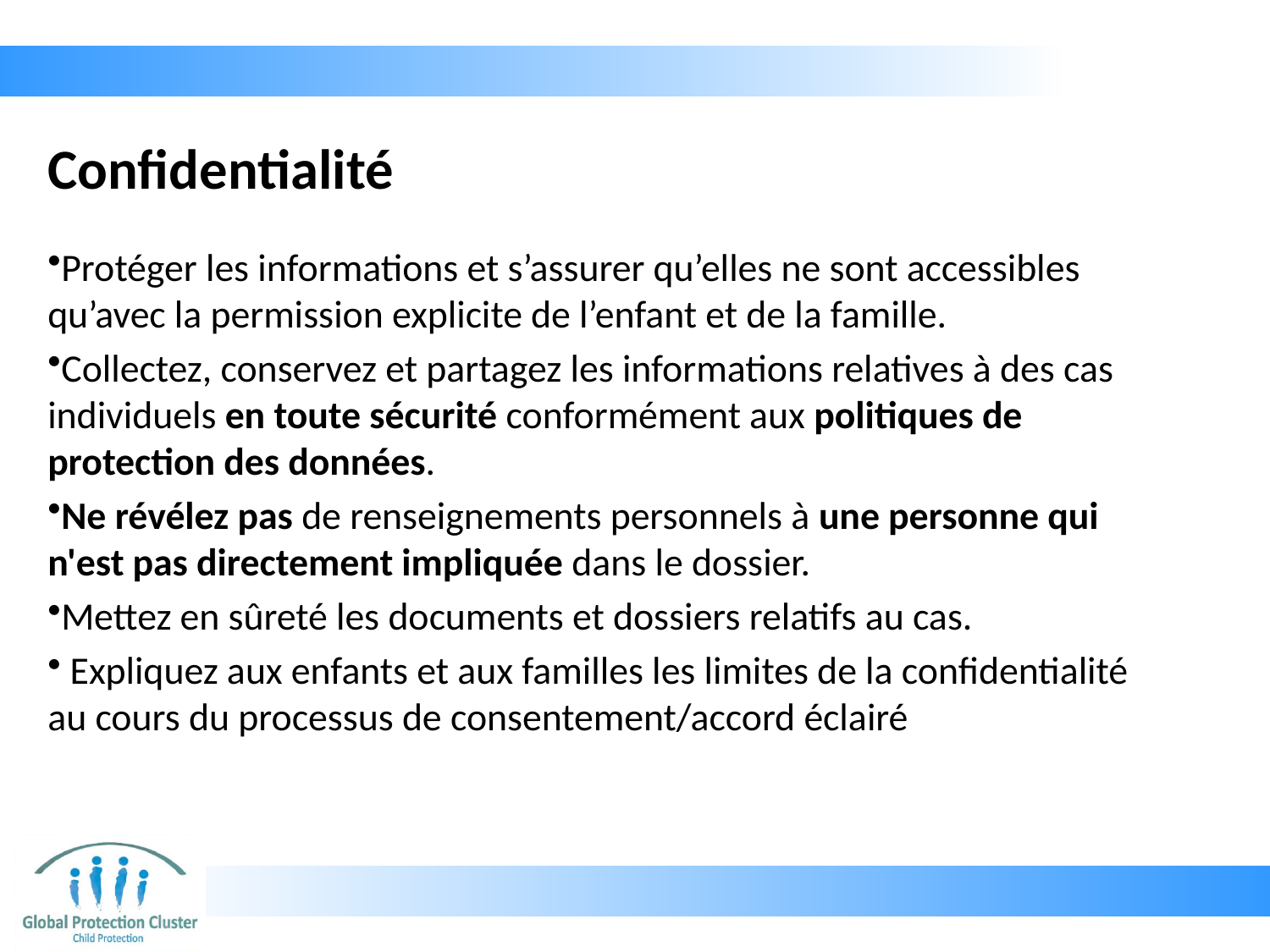

# Confidentialité
Protéger les informations et s’assurer qu’elles ne sont accessibles qu’avec la permission explicite de l’enfant et de la famille.
Collectez, conservez et partagez les informations relatives à des cas individuels en toute sécurité conformément aux politiques de protection des données.
Ne révélez pas de renseignements personnels à une personne qui n'est pas directement impliquée dans le dossier.
Mettez en sûreté les documents et dossiers relatifs au cas.
 Expliquez aux enfants et aux familles les limites de la confidentialité au cours du processus de consentement/accord éclairé